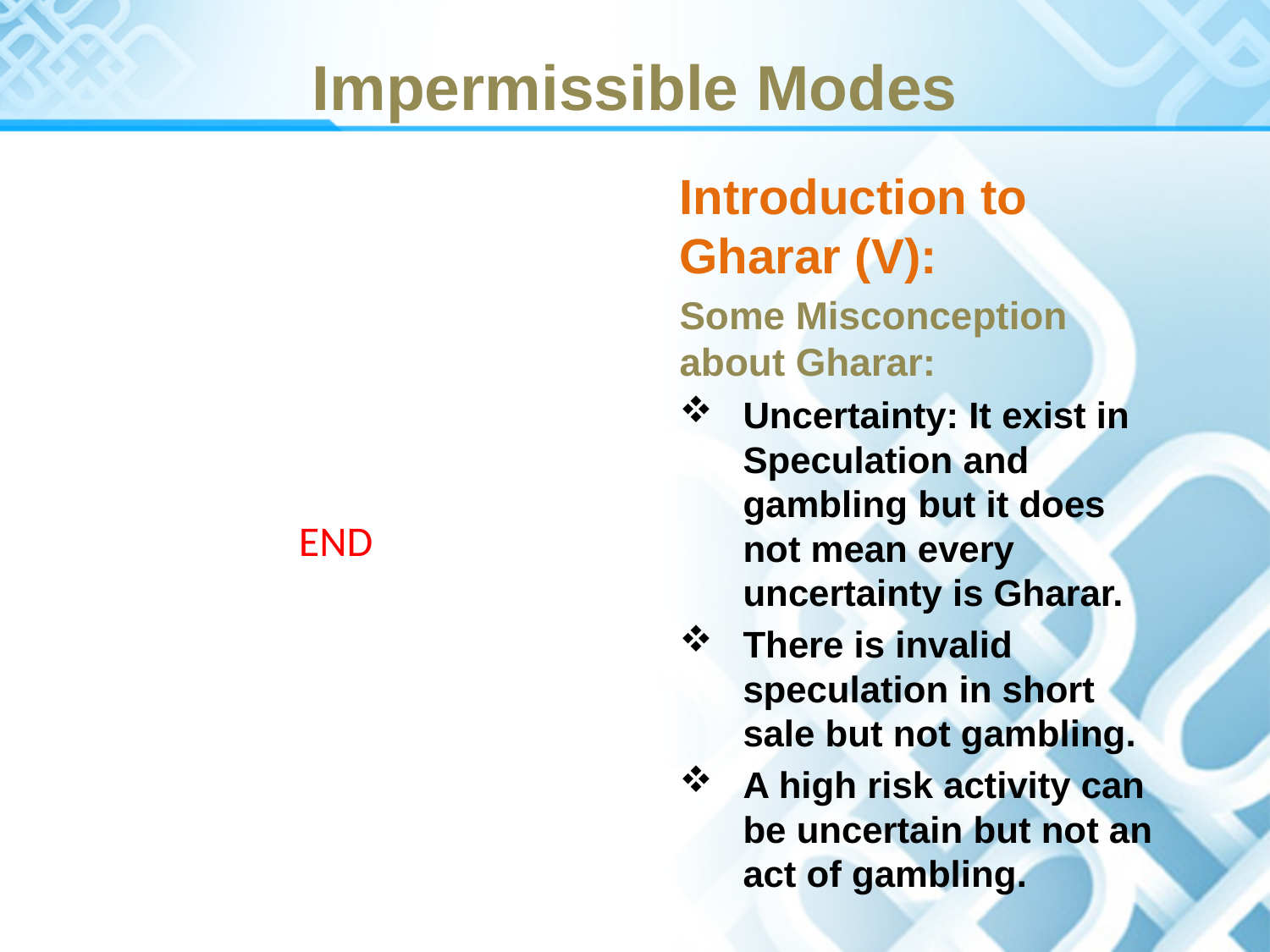

Impermissible Modes
Introduction to Gharar (V):
Some Misconception about Gharar:
Uncertainty: It exist in Speculation and gambling but it does not mean every uncertainty is Gharar.
There is invalid speculation in short sale but not gambling.
A high risk activity can be uncertain but not an act of gambling.
END